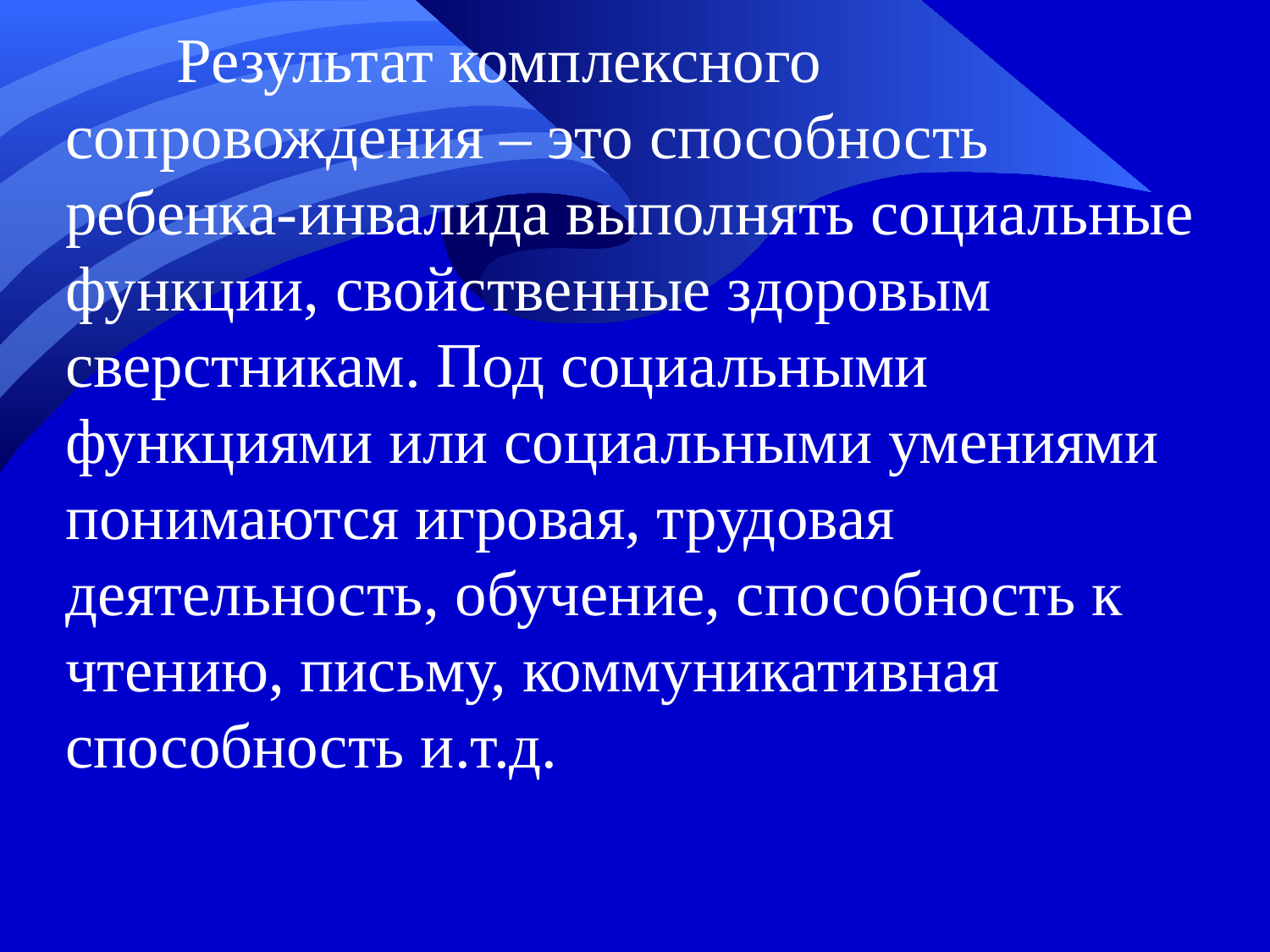

Результат комплексного сопровождения – это способность ребенка-инвалида выполнять социальные функции, свойственные здоровым сверстникам. Под социальными функциями или социальными умениями понимаются игровая, трудовая деятельность, обучение, способность к чтению, письму, коммуникативная способность и.т.д.